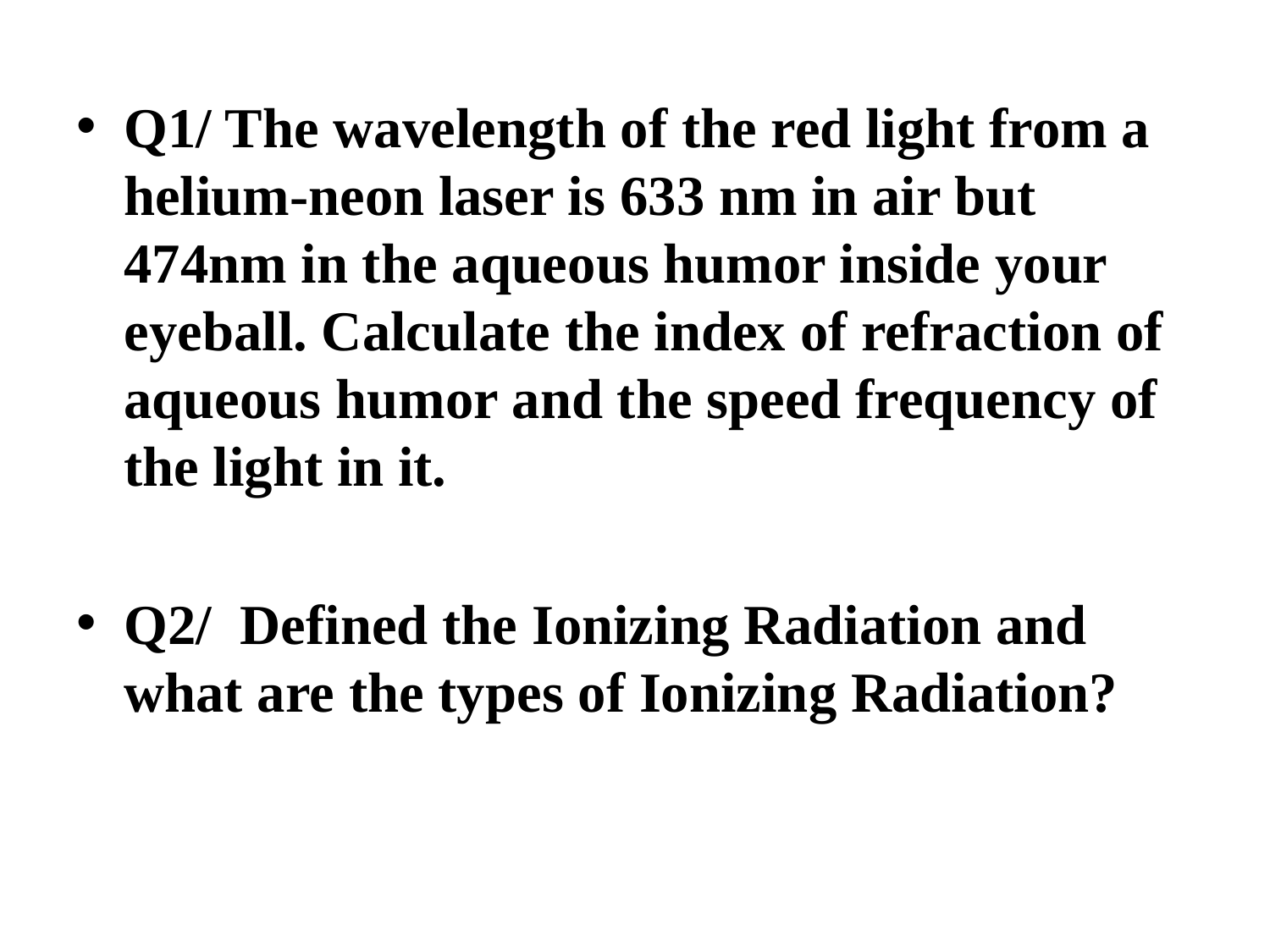

Q1/ The wavelength of the red light from a helium-neon laser is 633 nm in air but 474nm in the aqueous humor inside your eyeball. Calculate the index of refraction of aqueous humor and the speed frequency of the light in it.

Q2/  Defined the Ionizing Radiation and what are the types of Ionizing Radiation?